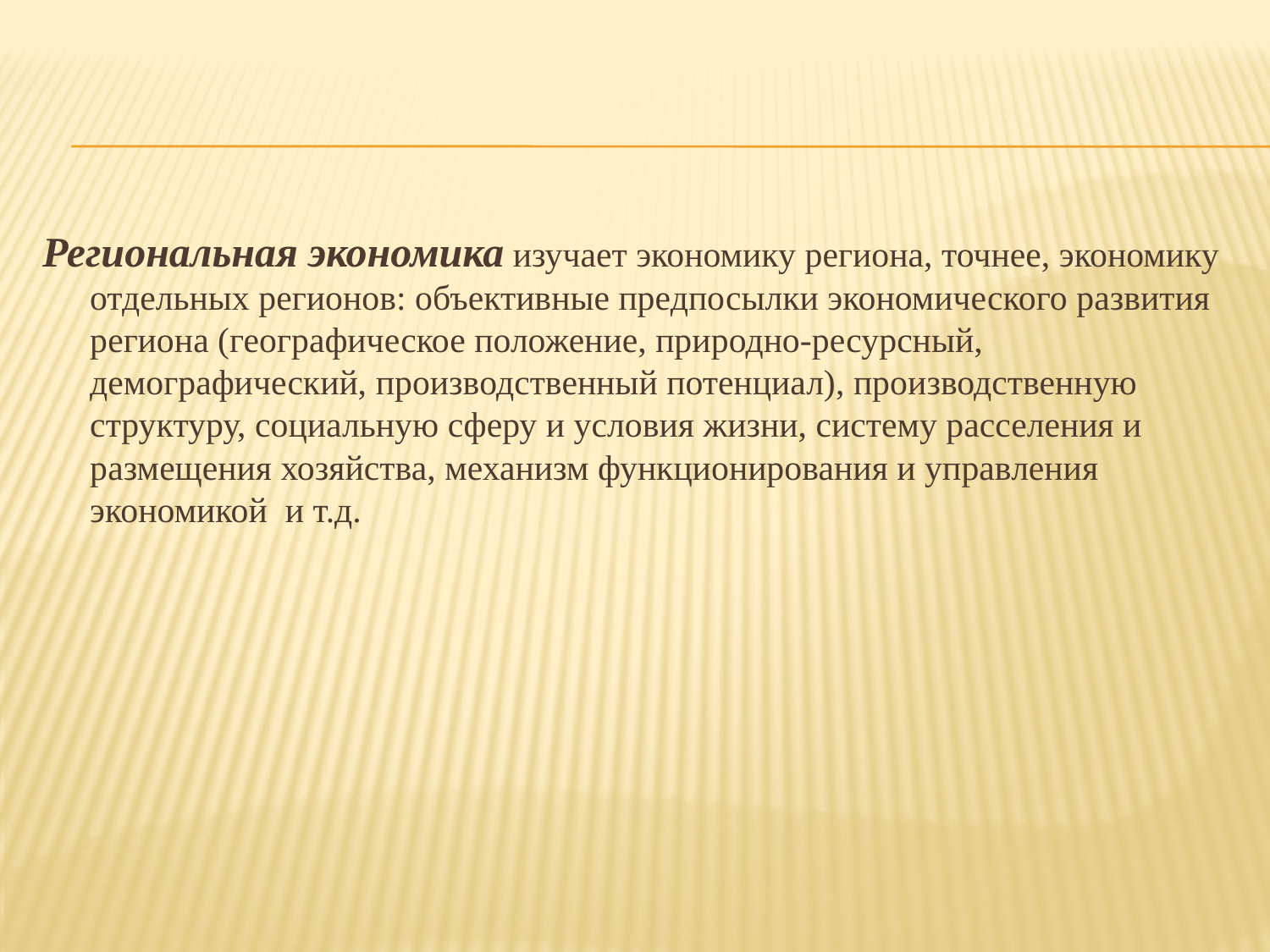

Региональная экономика изучает экономику региона, точнее, экономику отдельных регионов: объективные предпосылки экономического развития региона (географическое положение, природно-ресурсный, демографический, производственный потенциал), производственную структуру, социальную сферу и условия жизни, систему расселения и размещения хозяйства, механизм функционирования и управления экономикой  и т.д.